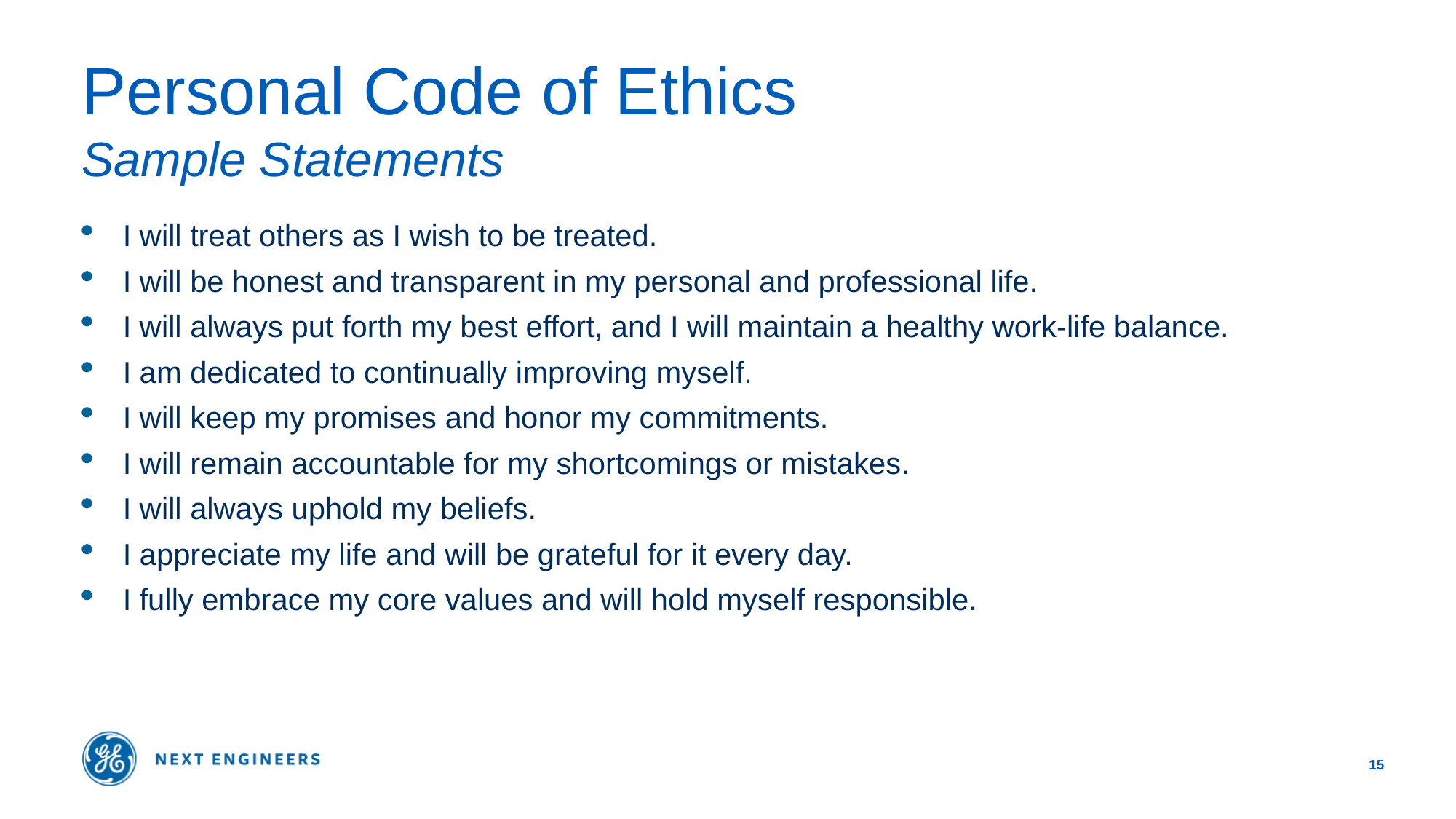

# Personal Code of Ethics Sample Statements
I will treat others as I wish to be treated.
I will be honest and transparent in my personal and professional life.
I will always put forth my best effort, and I will maintain a healthy work-life balance.
I am dedicated to continually improving myself.
I will keep my promises and honor my commitments.
I will remain accountable for my shortcomings or mistakes.
I will always uphold my beliefs.
I appreciate my life and will be grateful for it every day.
I fully embrace my core values and will hold myself responsible.

15